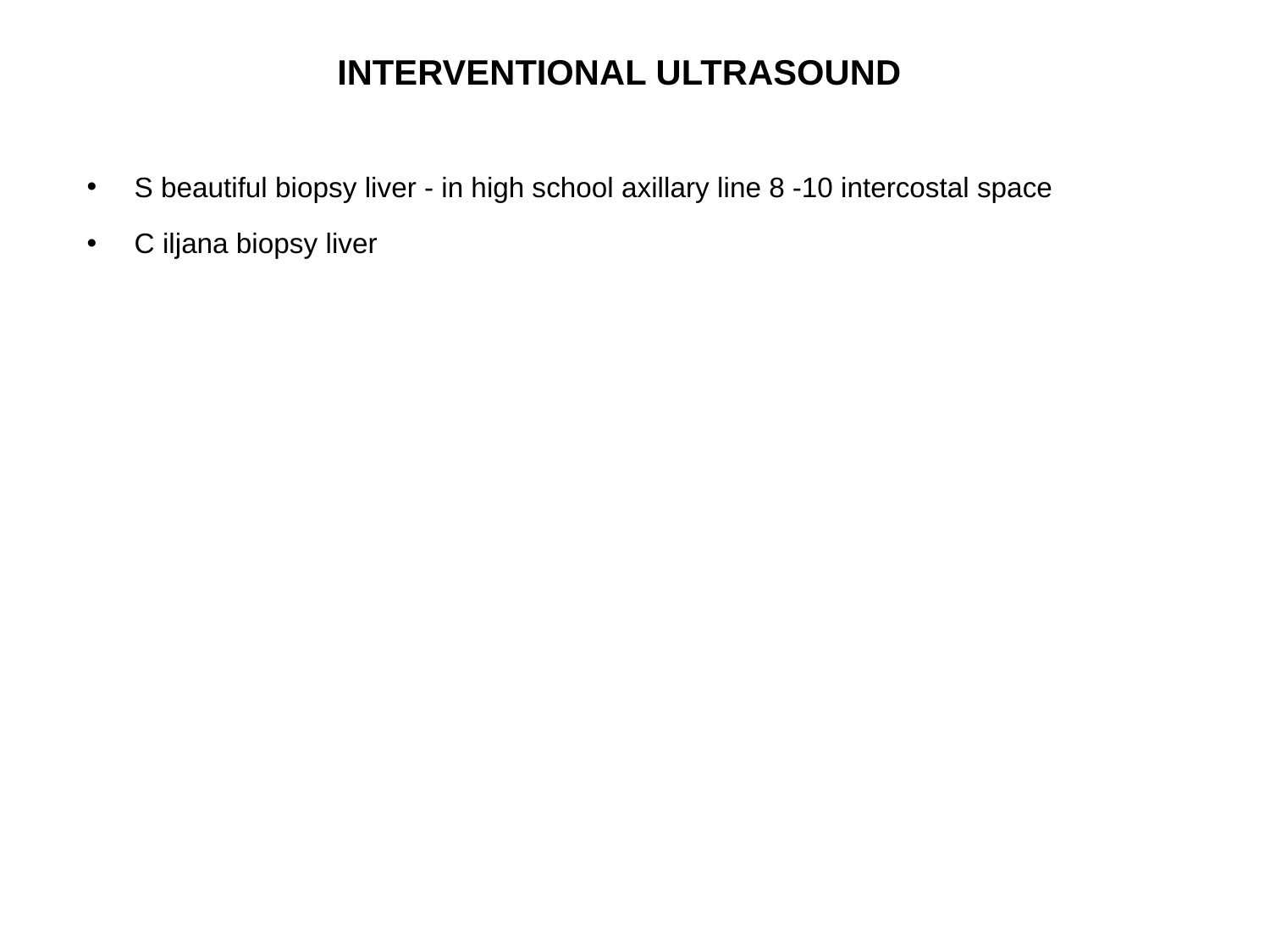

# INTERVENTIONAL ULTRASOUND
S beautiful biopsy liver - in high school axillary line 8 -10 intercostal space
 C iljana biopsy liver